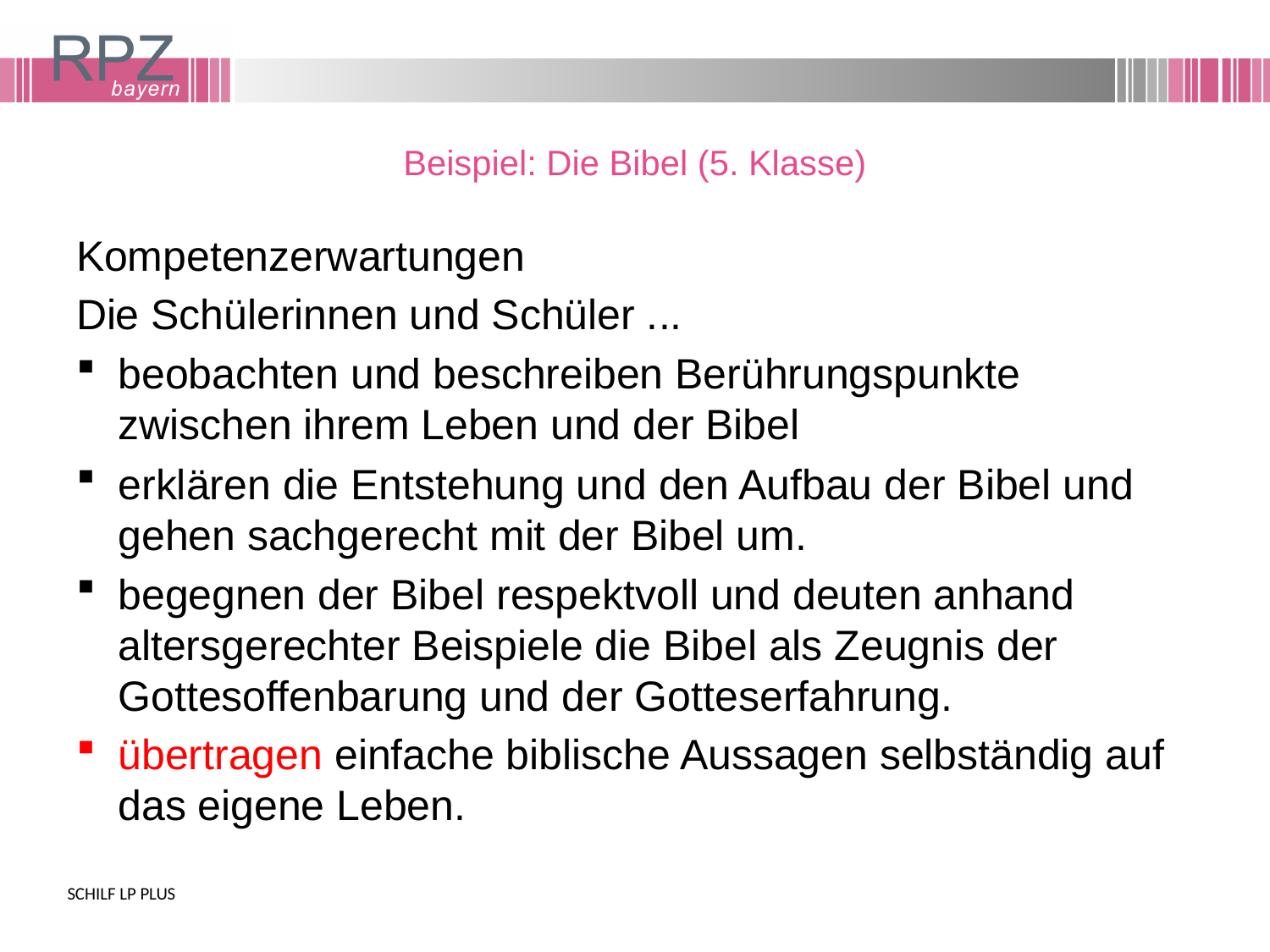

# Beispiel: Die Bibel (5. Klasse)
Kompetenzerwartungen
Die Schülerinnen und Schüler ...
beobachten und beschreiben Berührungspunkte zwischen ihrem Leben und der Bibel
erklären die Entstehung und den Aufbau der Bibel und gehen sachgerecht mit der Bibel um.
begegnen der Bibel respektvoll und deuten anhand altersgerechter Beispiele die Bibel als Zeugnis der Gottesoffenbarung und der Gotteserfahrung.
übertragen einfache biblische Aussagen selbständig auf das eigene Leben.